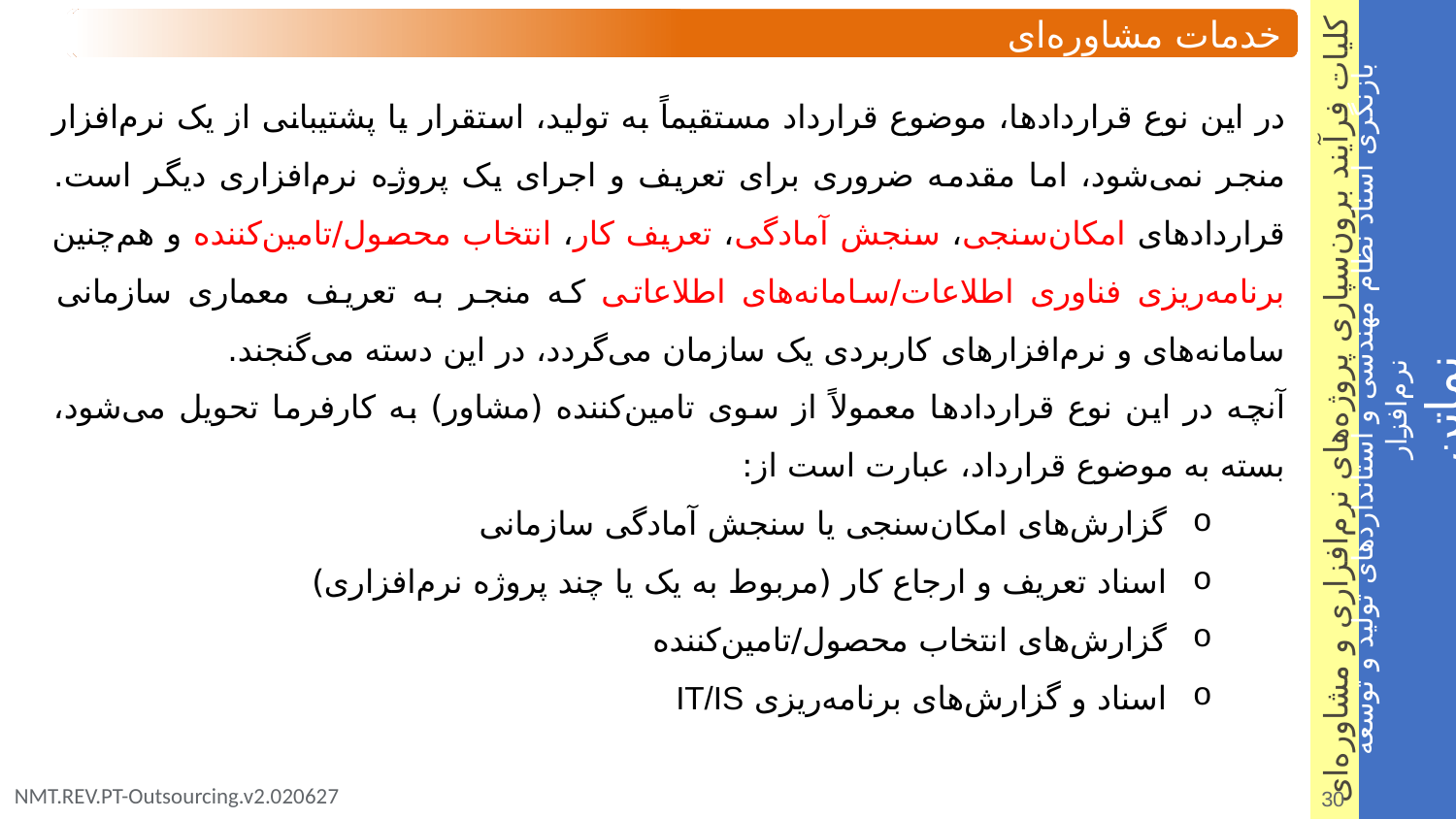

خدمات مشاوره‌ای
در این نوع قراردادها، موضوع قرارداد مستقیماً به تولید، استقرار یا پشتیبانی از یک نرم‌افزار منجر نمی‌شود، اما مقدمه ضروری برای تعریف و اجرای یک پروژه نرم‌افزاری دیگر است. قراردادهای امکان‌سنجی، سنجش آمادگی، تعریف کار، انتخاب محصول/تامین‌کننده و هم‌چنین برنامه‌ریزی فناوری اطلاعات/سامانه‌های اطلاعاتی که منجر به تعریف معماری سازمانی سامانه‌های و نرم‌افزارهای کاربردی یک سازمان می‌گردد، در این دسته می‌گنجند.
آنچه در این نوع قراردادها معمولاً از سوی تامین‌کننده (مشاور) به کارفرما تحویل می‌شود، بسته به موضوع قرارداد، عبارت است از:
گزارش‌های امکان‌سنجی یا سنجش آمادگی سازمانی
اسناد تعریف و ارجاع کار (مربوط به یک یا چند پروژه نرم‌افزاری)
گزارش‌های انتخاب محصول/تامین‌کننده
اسناد و گزارش‌های برنامه‌ریزی IT/IS

30